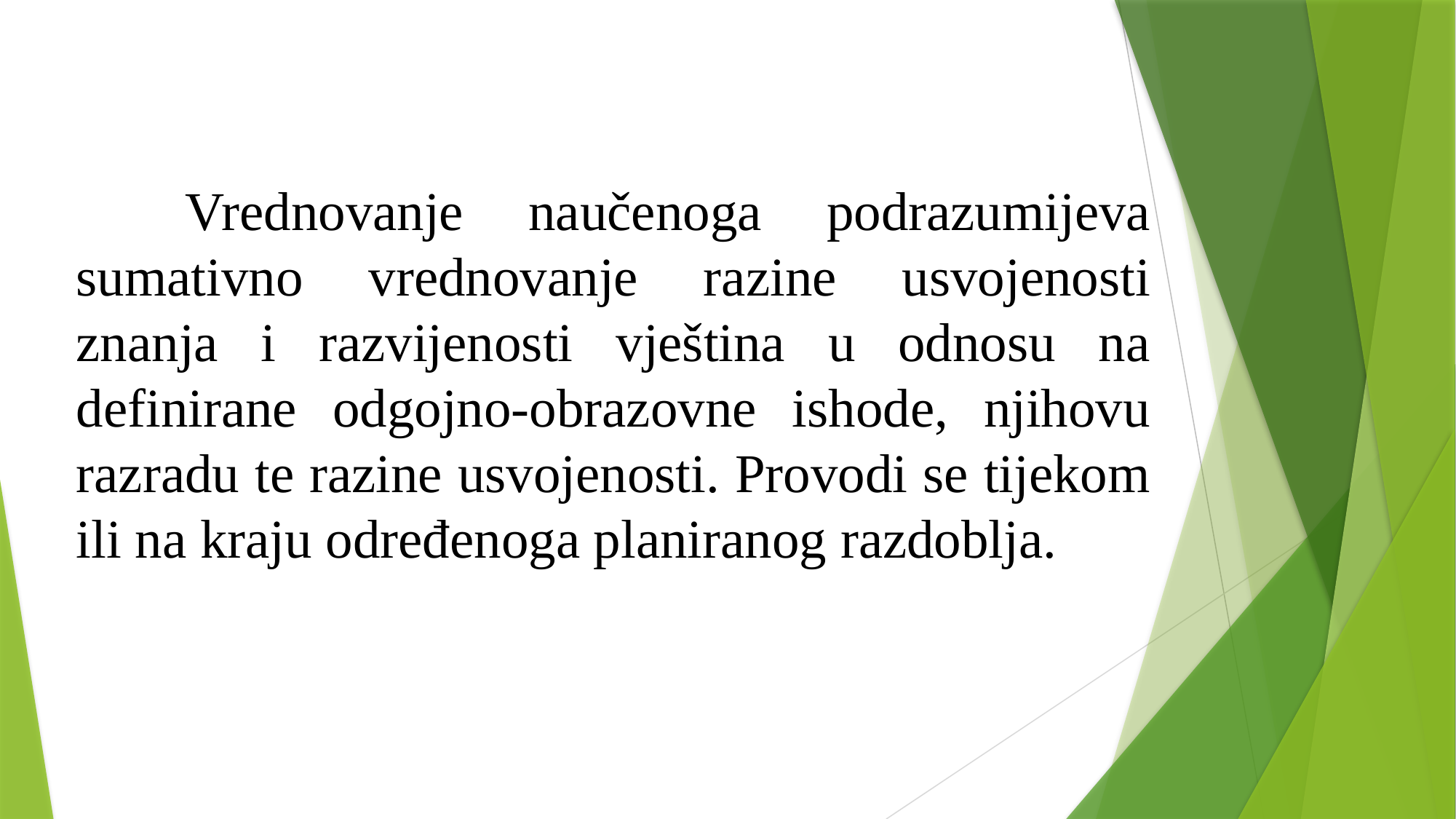

Vrednovanje naučenoga podrazumijeva sumativno vrednovanje razine usvojenosti znanja i razvijenosti vještina u odnosu na definirane odgojno-obrazovne ishode, njihovu razradu te razine usvojenosti. Provodi se tijekom ili na kraju određenoga planiranog razdoblja.